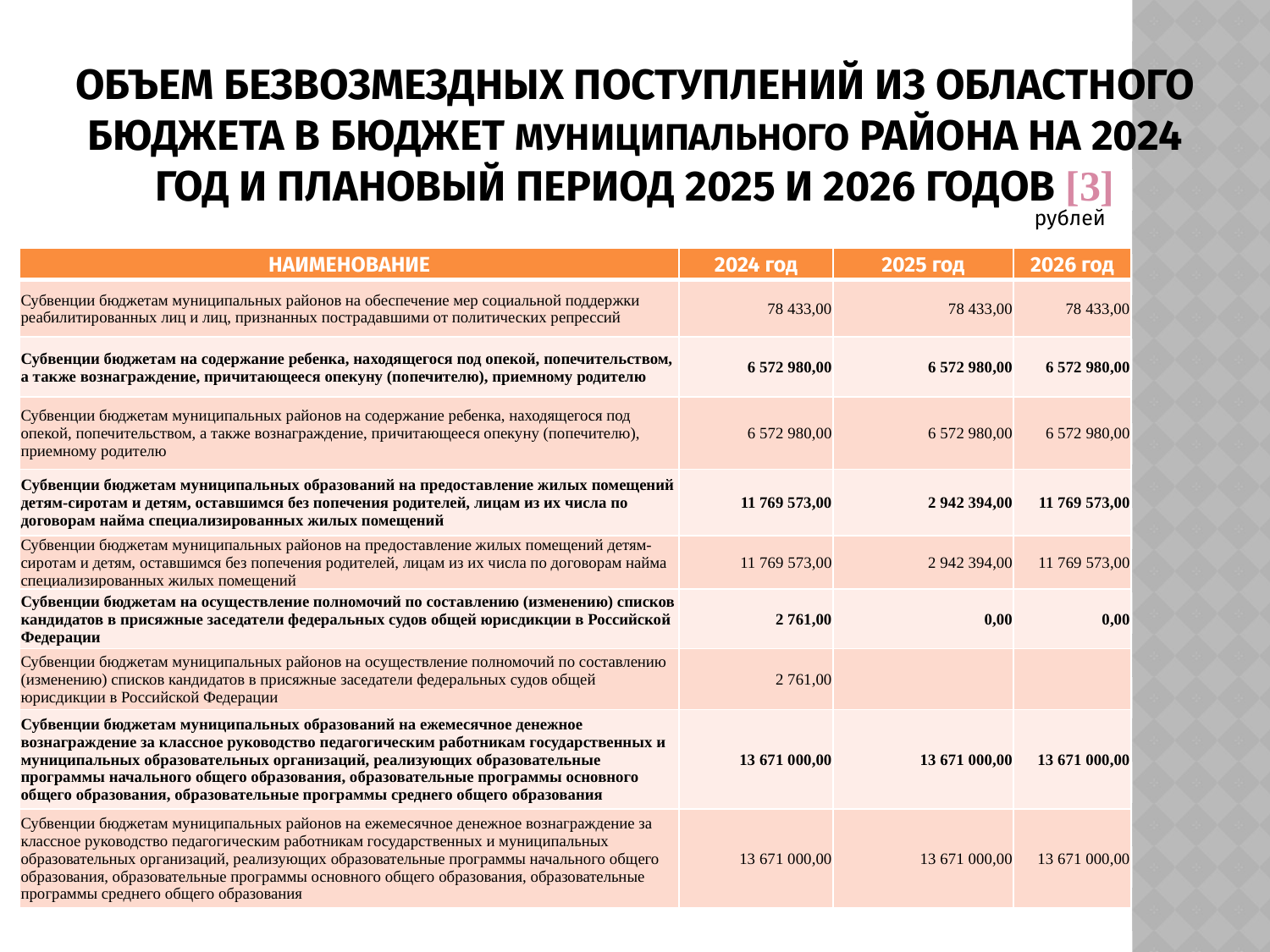

# ОБЪЕМ БЕЗВОЗМЕЗДНЫХ ПОСТУПЛЕНИЙ ИЗ ОБЛАСТНОГО БЮДЖЕТА В БЮДЖЕТ МУНИЦИПАЛЬНОГО РАЙОНА НА 2024 ГОД И ПЛАНОВЫЙ ПЕРИОД 2025 И 2026 ГОДОВ [3]
рублей
| НАИМЕНОВАНИЕ | 2024 год | 2025 год | 2026 год |
| --- | --- | --- | --- |
| Субвенции бюджетам муниципальных районов на обеспечение мер социальной поддержки реабилитированных лиц и лиц, признанных пострадавшими от политических репрессий | 78 433,00 | 78 433,00 | 78 433,00 |
| Субвенции бюджетам на содержание ребенка, находящегося под опекой, попечительством, а также вознаграждение, причитающееся опекуну (попечителю), приемному родителю | 6 572 980,00 | 6 572 980,00 | 6 572 980,00 |
| Субвенции бюджетам муниципальных районов на содержание ребенка, находящегося под опекой, попечительством, а также вознаграждение, причитающееся опекуну (попечителю), приемному родителю | 6 572 980,00 | 6 572 980,00 | 6 572 980,00 |
| Субвенции бюджетам муниципальных образований на предоставление жилых помещений детям-сиротам и детям, оставшимся без попечения родителей, лицам из их числа по договорам найма специализированных жилых помещений | 11 769 573,00 | 2 942 394,00 | 11 769 573,00 |
| Субвенции бюджетам муниципальных районов на предоставление жилых помещений детям-сиротам и детям, оставшимся без попечения родителей, лицам из их числа по договорам найма специализированных жилых помещений | 11 769 573,00 | 2 942 394,00 | 11 769 573,00 |
| Субвенции бюджетам на осуществление полномочий по составлению (изменению) списков кандидатов в присяжные заседатели федеральных судов общей юрисдикции в Российской Федерации | 2 761,00 | 0,00 | 0,00 |
| Субвенции бюджетам муниципальных районов на осуществление полномочий по составлению (изменению) списков кандидатов в присяжные заседатели федеральных судов общей юрисдикции в Российской Федерации | 2 761,00 |  |  |
| Субвенции бюджетам муниципальных образований на ежемесячное денежное вознаграждение за классное руководство педагогическим работникам государственных и муниципальных образовательных организаций, реализующих образовательные программы начального общего образования, образовательные программы основного общего образования, образовательные программы среднего общего образования | 13 671 000,00 | 13 671 000,00 | 13 671 000,00 |
| Субвенции бюджетам муниципальных районов на ежемесячное денежное вознаграждение за классное руководство педагогическим работникам государственных и муниципальных образовательных организаций, реализующих образовательные программы начального общего образования, образовательные программы основного общего образования, образовательные программы среднего общего образования | 13 671 000,00 | 13 671 000,00 | 13 671 000,00 |